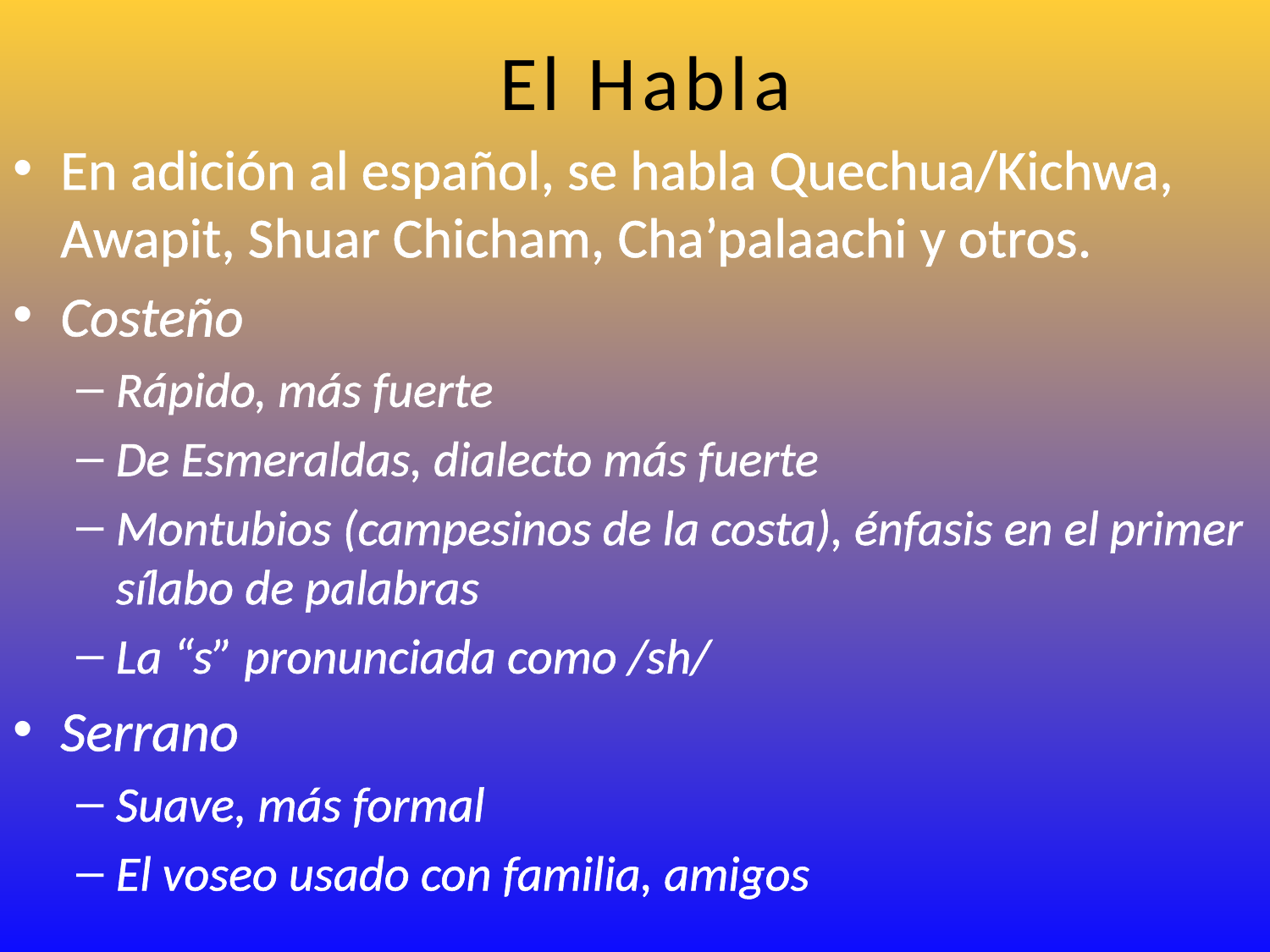

# El Habla
En adición al español, se habla Quechua/Kichwa, Awapit, Shuar Chicham, Cha’palaachi y otros.
Costeño
Rápido, más fuerte
De Esmeraldas, dialecto más fuerte
Montubios (campesinos de la costa), énfasis en el primer sílabo de palabras
La “s” pronunciada como /sh/
Serrano
Suave, más formal
El voseo usado con familia, amigos